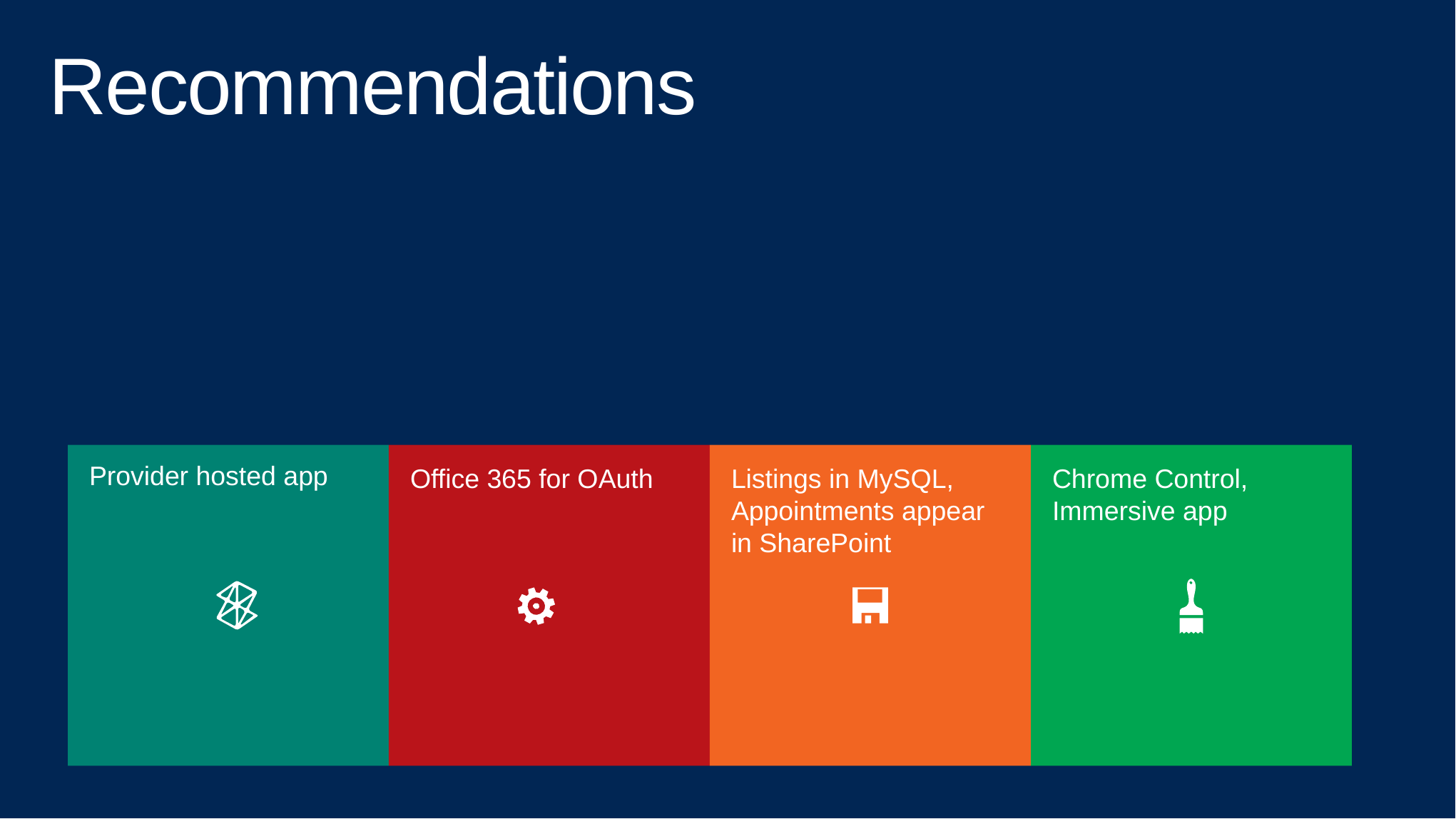

# Recommendations
Provider hosted app
Office 365 for OAuth

Listings in MySQL,
Appointments appear in SharePoint
Chrome Control,
Immersive app